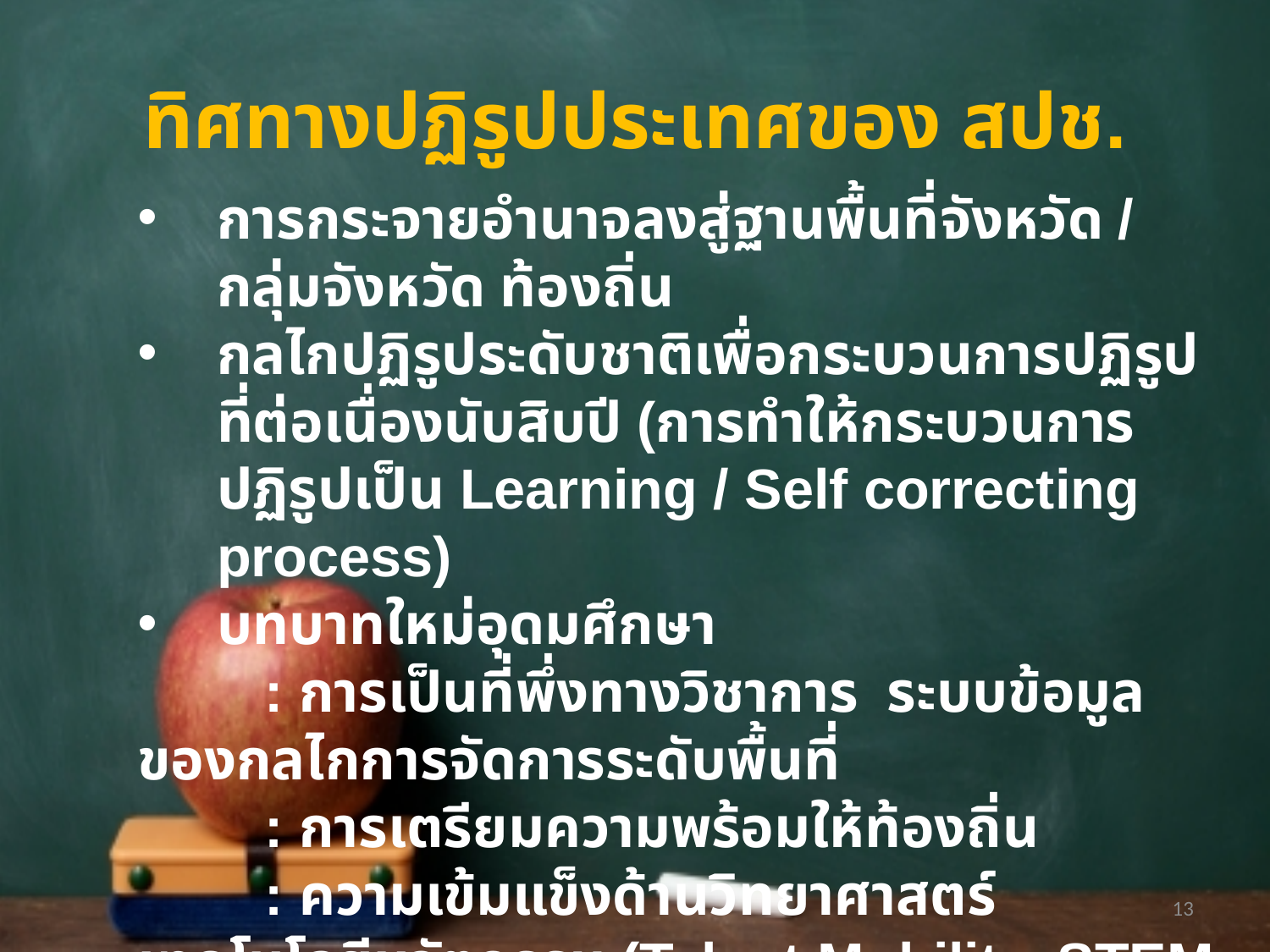

# ทิศทางปฏิรูปประเทศของ สปช.
การกระจายอำนาจลงสู่ฐานพื้นที่จังหวัด / กลุ่มจังหวัด ท้องถิ่น
กลไกปฏิรูประดับชาติเพื่อกระบวนการปฏิรูปที่ต่อเนื่องนับสิบปี (การทำให้กระบวนการปฏิรูปเป็น Learning / Self correcting process)
บทบาทใหม่อุดมศึกษา
	: การเป็นที่พึ่งทางวิชาการ  ระบบข้อมูล  ของกลไกการจัดการระดับพื้นที่
	: การเตรียมความพร้อมให้ท้องถิ่น
	: ความเข้มแข็งด้านวิทยาศาสตร์เทคโนโลยีนวัตกรรม (Talent Mobility, STEM Education, การเพิ่มการลงทุนวิจัย ฯ)
13